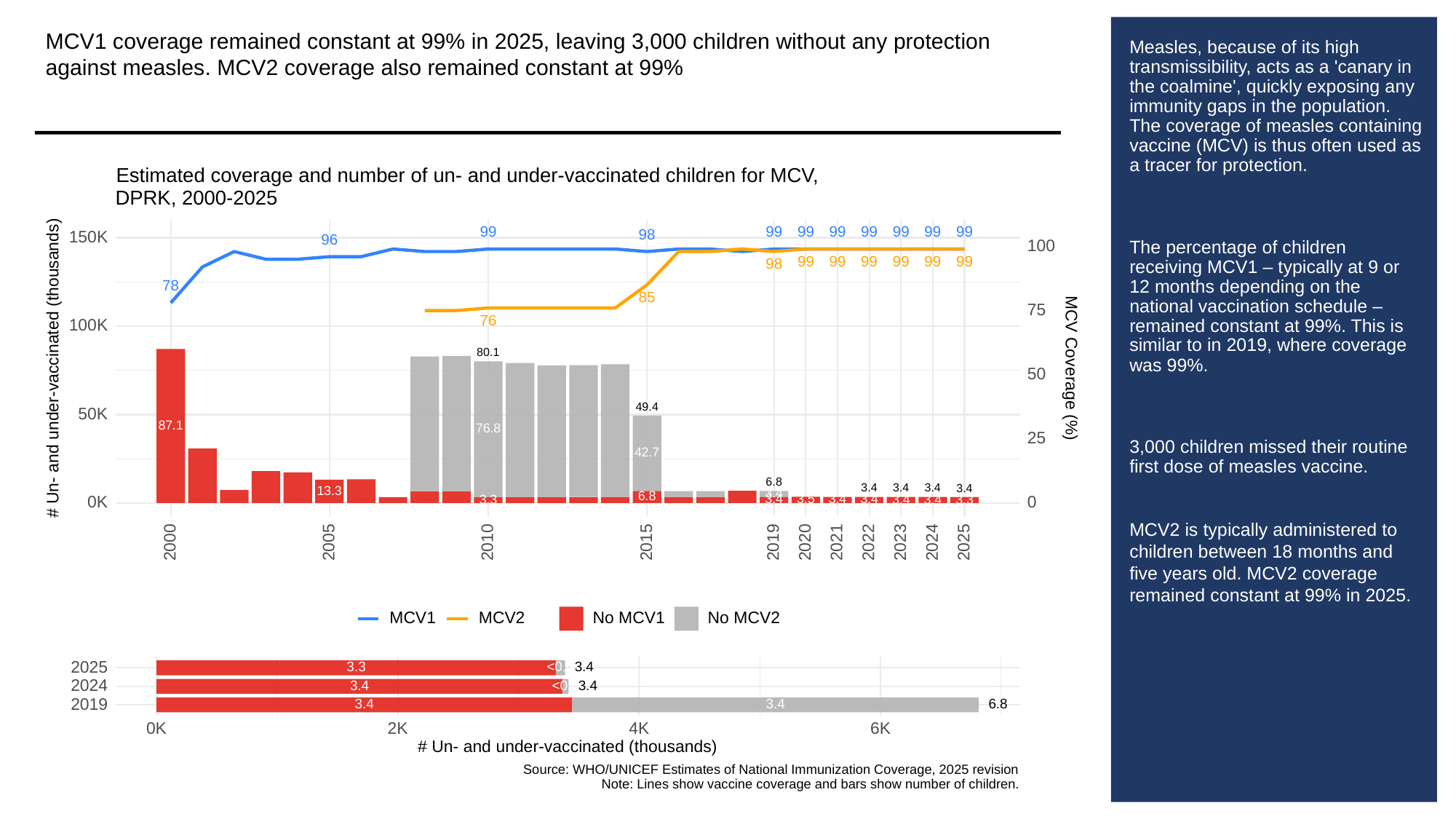

MCV1 coverage remained constant at 99% in 2025, leaving 3,000 children without any protection against measles. MCV2 coverage also remained constant at 99%
# Measles, because of its high transmissibility, acts as a 'canary in the coalmine', quickly exposing any immunity gaps in the population. The coverage of measles containing vaccine (MCV) is thus often used as a tracer for protection.

The percentage of children receiving MCV1 – typically at 9 or 12 months depending on the national vaccination schedule – remained constant at 99%. This is similar to in 2019, where coverage was 99%.

3,000 children missed their routine first dose of measles vaccine.

MCV2 is typically administered to children between 18 months and five years old. MCV2 coverage remained constant at 99% in 2025.

Estimated coverage and number of un- and under-vaccinated children for MCV,
DPRK, 2000-2025

99
99
99
99
99
99
99
99
98
150K
96

100

99
99
99
99
99
99
98
78

85
75
76
100K

80.1

# Un- and under-vaccinated (thousands)
MCV Coverage (%)

50

49.4
50K

87.1
76.8
25
42.7

6.8

3.4
3.4
3.4
3.4
13.3
3.4

6.8
3.5
3.4
3.4
3.4
3.4
3.4
3.3
3.3
0K
0

2023
2000
2005
2010
2015
2019
2020
2021
2022
2024
2025

MCV1
MCV2
No MCV1
No MCV2

2025
3.3
3.4
<0.5

2024
3.4
3.4
<0.5

2019
3.4
3.4
6.8

0K
6K
2K
4K
# Un- and under-vaccinated (thousands)
Source: WHO/UNICEF Estimates of National Immunization Coverage, 2025 revision
Note: Lines show vaccine coverage and bars show number of children.